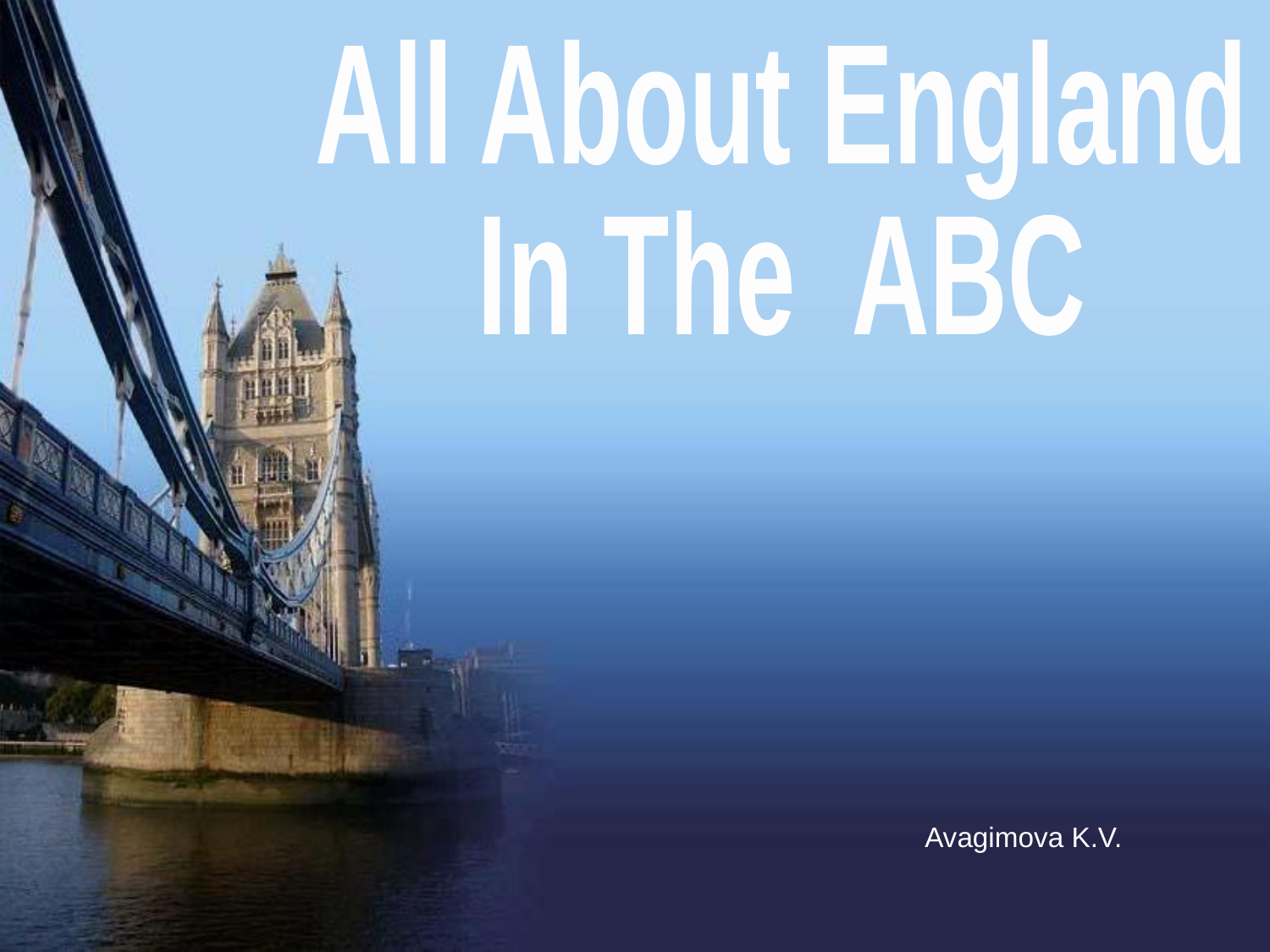

All About England
In The  ABC
Avagimova K.V.